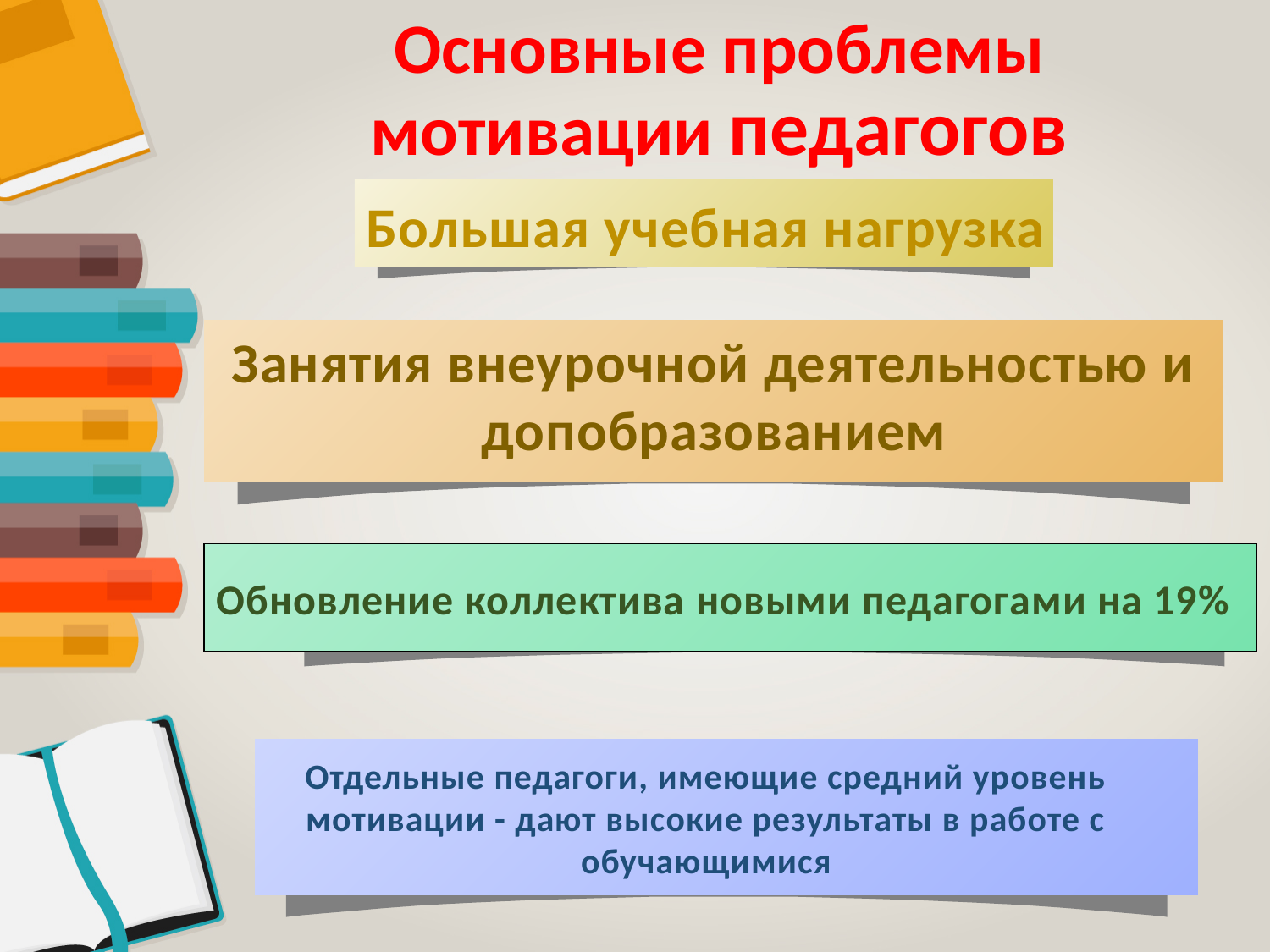

# Основные проблемы мотивации педагогов

Большая учебная нагрузка
Занятия внеурочной деятельностью и допобразованием

Обновление коллектива новыми педагогами на 19%

Отдельные педагоги, имеющие средний уровень мотивации - дают высокие результаты в работе с обучающимися